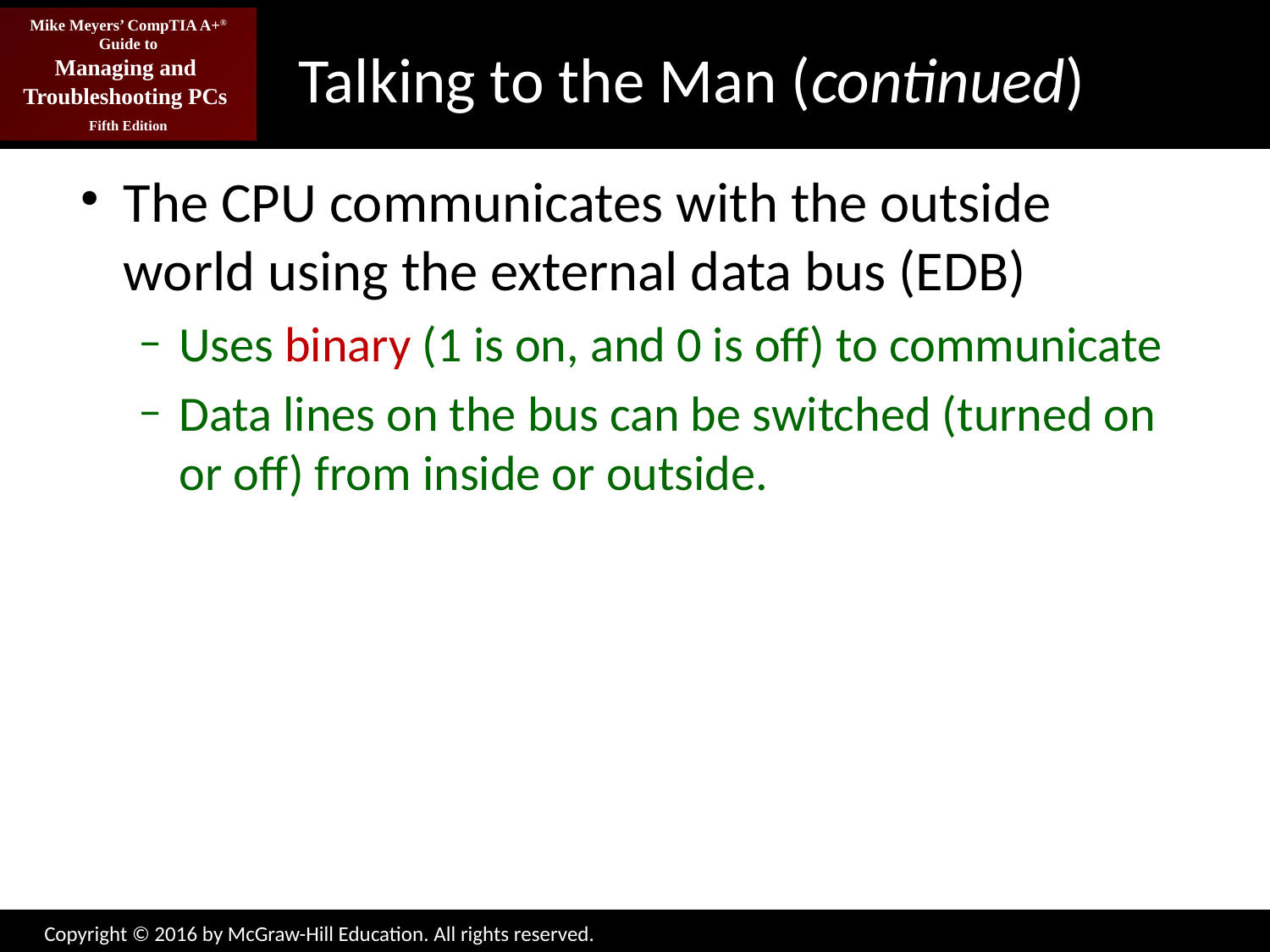

# Talking to the Man (continued)
The CPU communicates with the outside world using the external data bus (EDB)
Uses binary (1 is on, and 0 is off) to communicate
Data lines on the bus can be switched (turned on or off) from inside or outside.